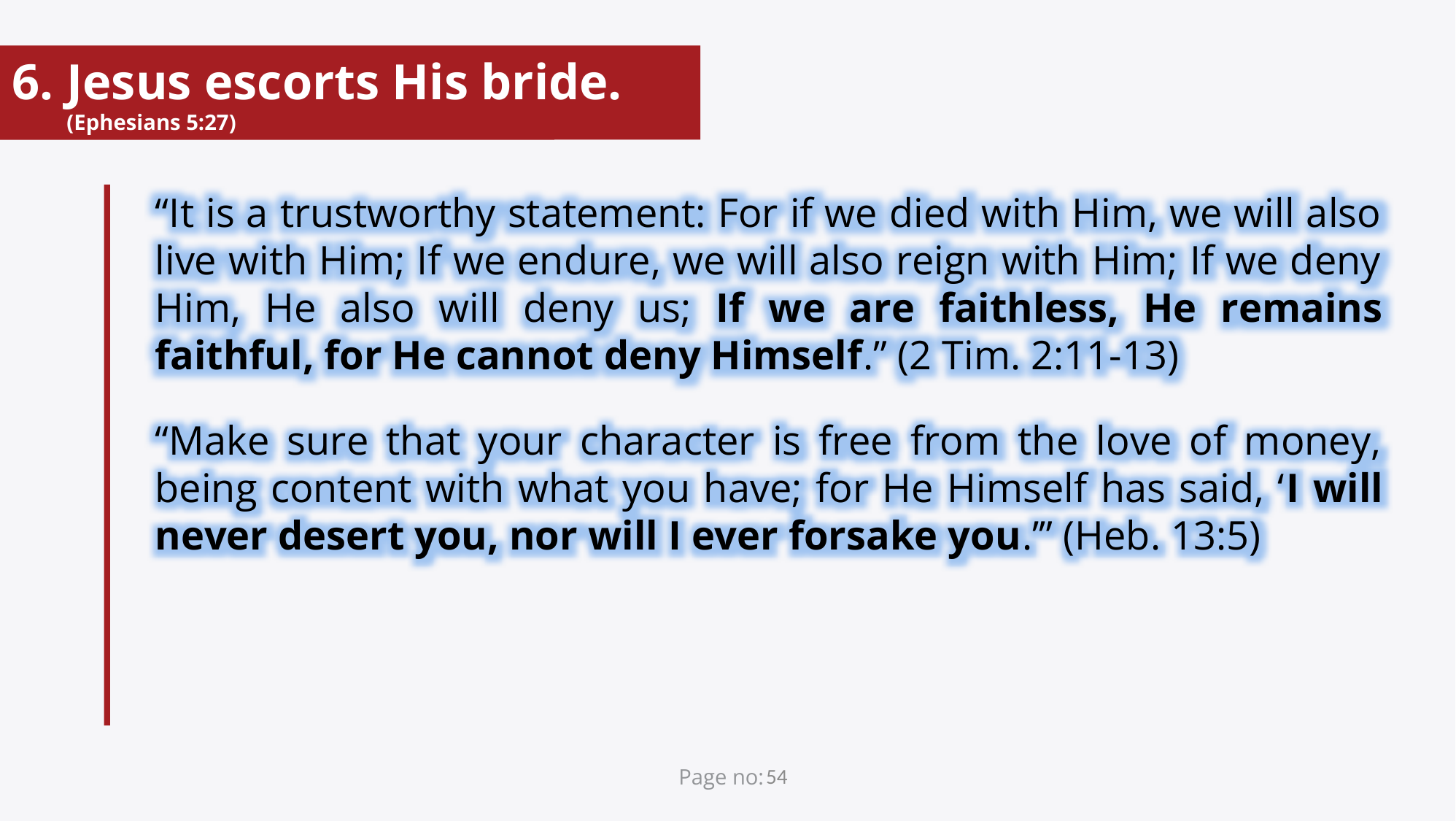

Jesus escorts His bride. (Ephesians 5:27)

“It is a trustworthy statement: For if we died with Him, we will also live with Him; If we endure, we will also reign with Him; If we deny Him, He also will deny us; If we are faithless, He remains faithful, for He cannot deny Himself.” (2 Tim. 2:11-13)
“Make sure that your character is free from the love of money, being content with what you have; for He Himself has said, ‘I will never desert you, nor will I ever forsake you.’” (Heb. 13:5)